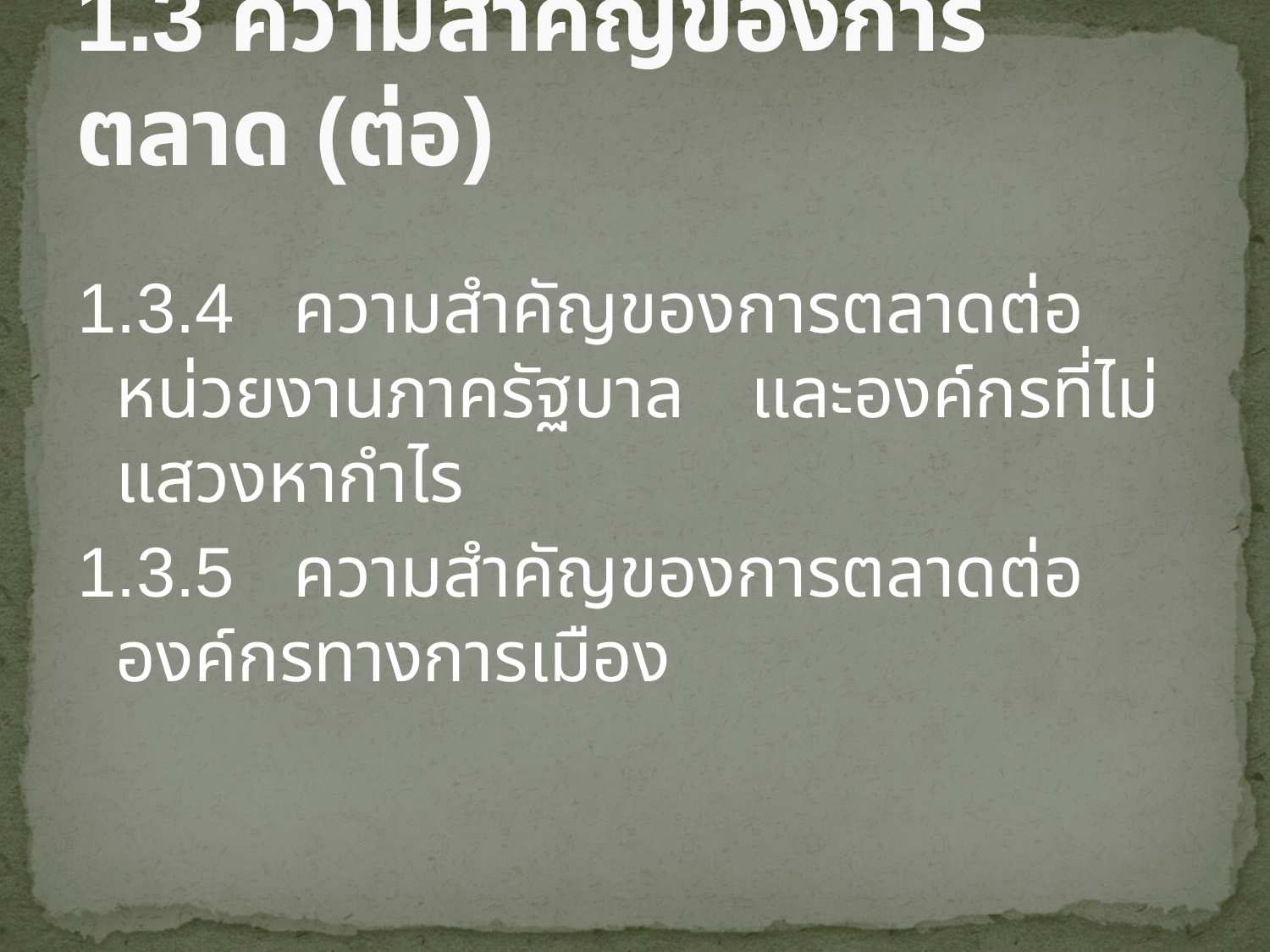

# 1.3 ความสำคัญของการตลาด (ต่อ)
1.3.4   ความสำคัญของการตลาดต่อหน่วยงานภาครัฐบาล	และองค์กรที่ไม่แสวงหากำไร
1.3.5   ความสำคัญของการตลาดต่อองค์กรทางการเมือง